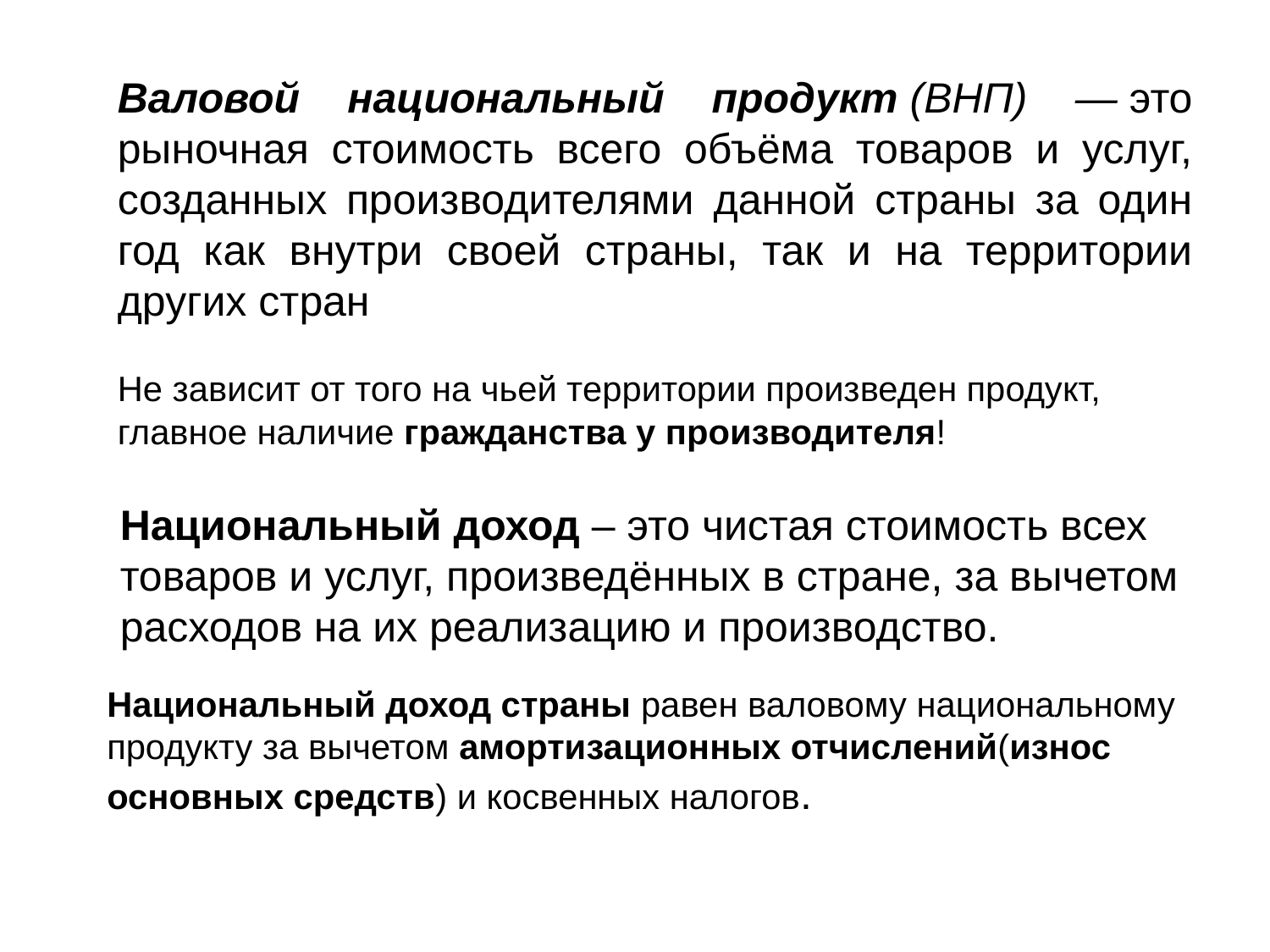

Валовой национальный продукт (ВНП) — это рыночная стоимость всего объёма товаров и услуг, созданных производителями данной страны за один год как внутри своей страны, так и на территории других стран

Не зависит от того на чьей территории произведен продукт, главное наличие гражданства у производителя!
Национальный доход – это чистая стоимость всех товаров и услуг, произведённых в стране, за вычетом расходов на их реализацию и производство.
Национальный доход страны равен валовому национальному продукту за вычетом амортизационных отчислений(износ основных средств) и косвенных налогов.